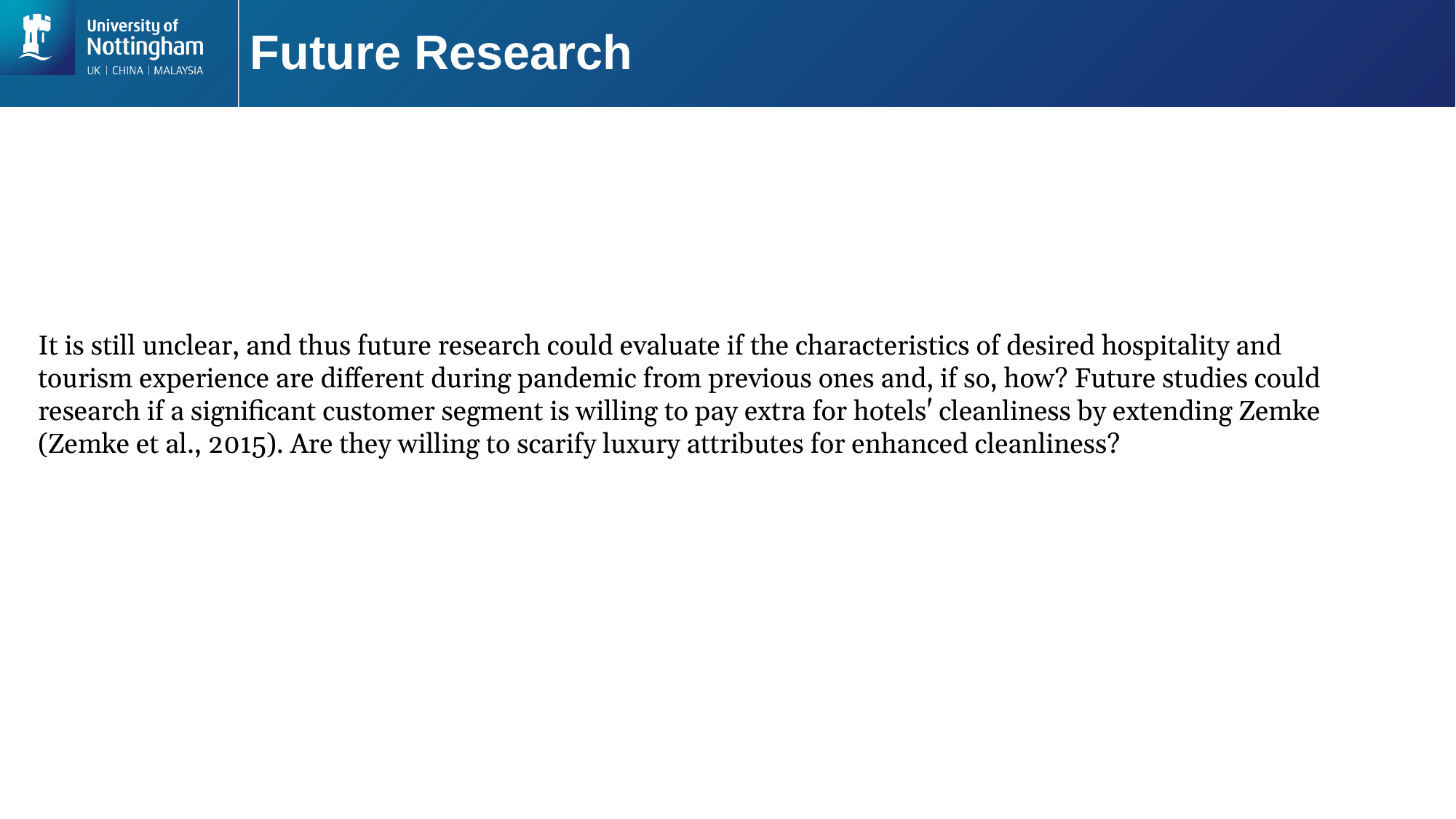

# Future Research
It is still unclear, and thus future research could evaluate if the characteristics of desired hospitality and tourism experience are different during pandemic from previous ones and, if so, how? Future studies could research if a significant customer segment is willing to pay extra for hotels' cleanliness by extending Zemke (Zemke et al., 2015). Are they willing to scarify luxury attributes for enhanced cleanliness?